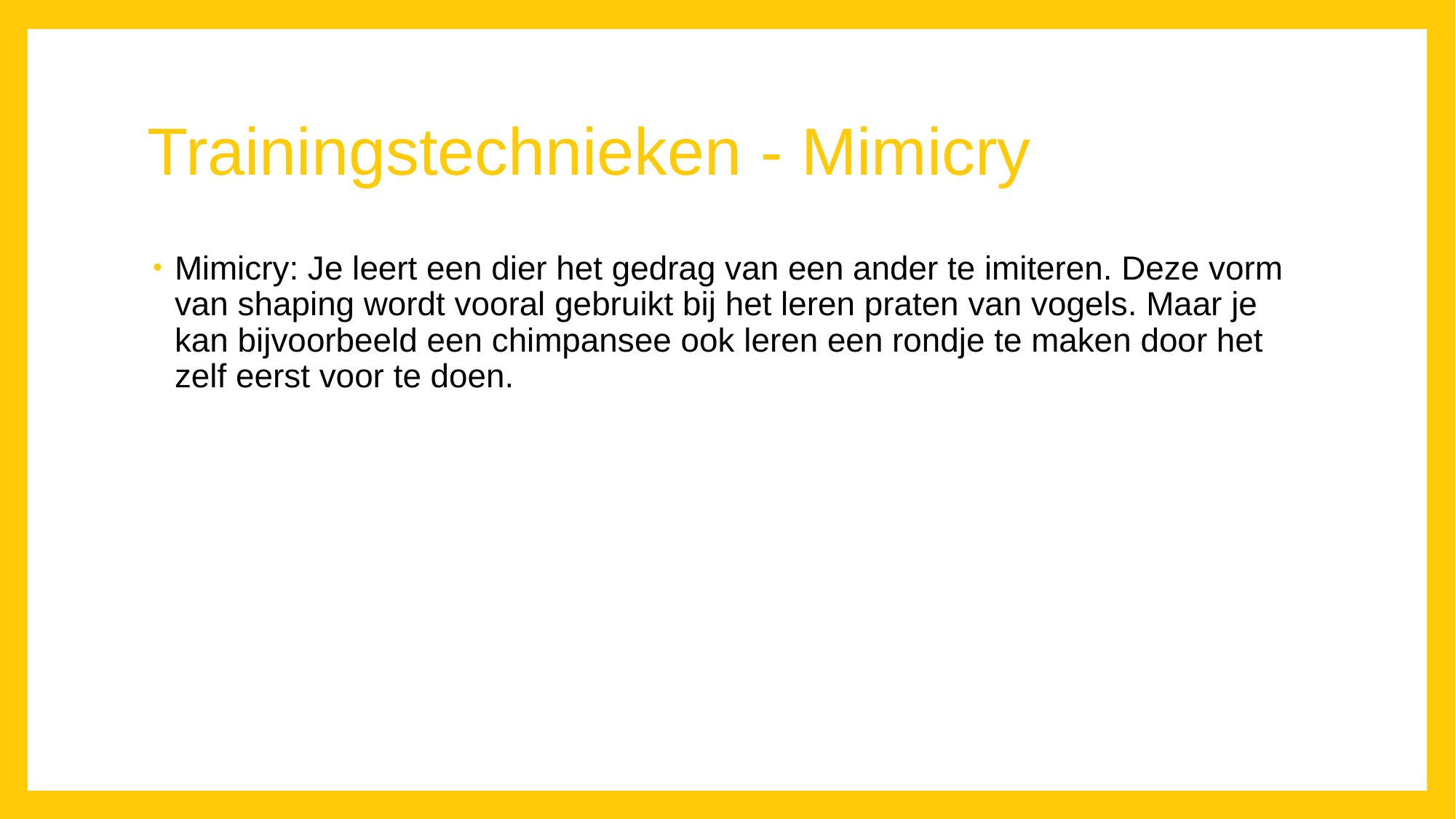

# Trainingstechnieken - Mimicry
Mimicry: Je leert een dier het gedrag van een ander te imiteren. Deze vorm van shaping wordt vooral gebruikt bij het leren praten van vogels. Maar je kan bijvoorbeeld een chimpansee ook leren een rondje te maken door het zelf eerst voor te doen.